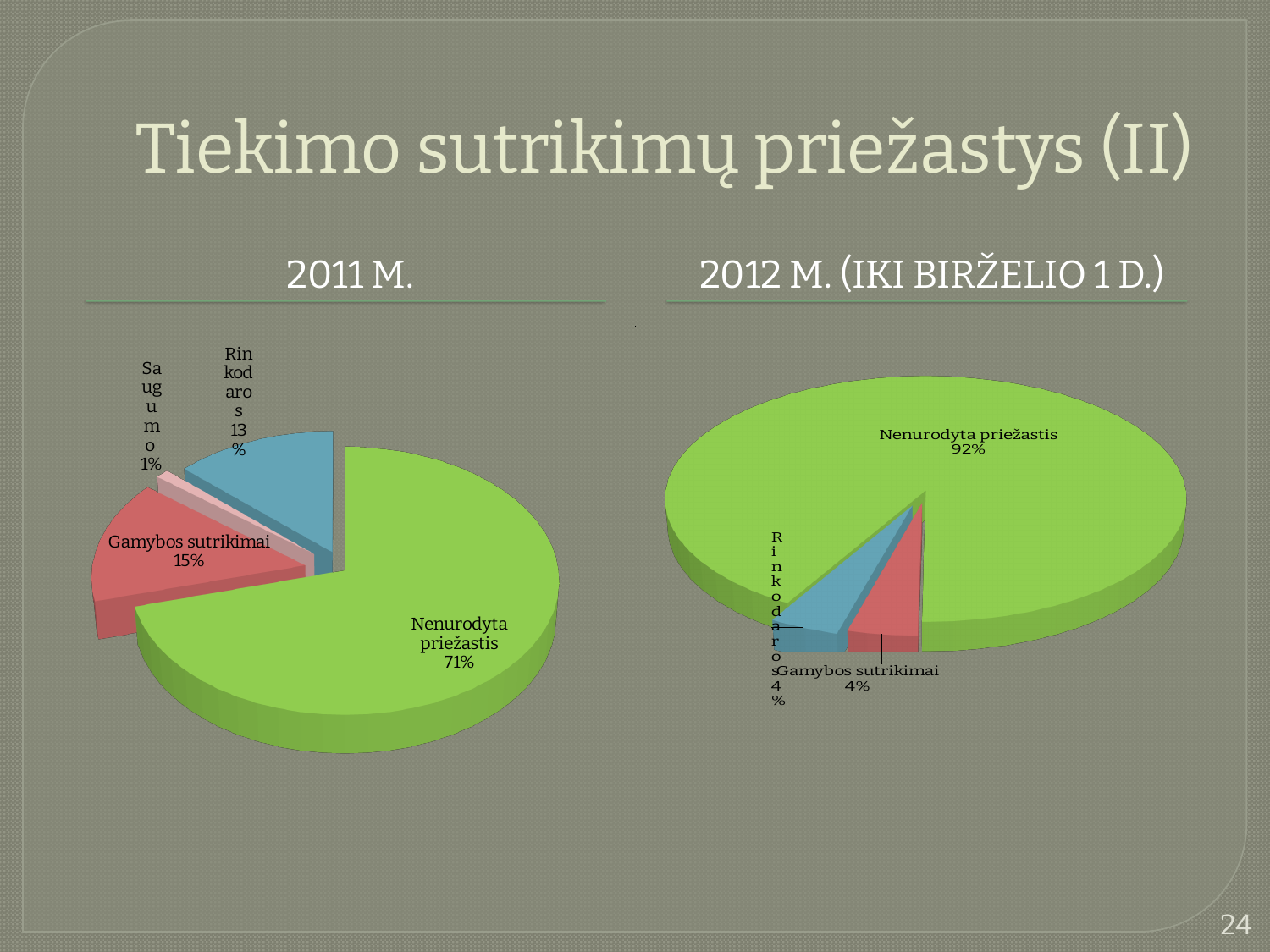

# Tiekimo sutrikimų priežastys (II)
2011 m.
2012 m. (iki birželio 1 d.)

[unsupported chart]

[unsupported chart]

[unsupported chart]

[unsupported chart]

24